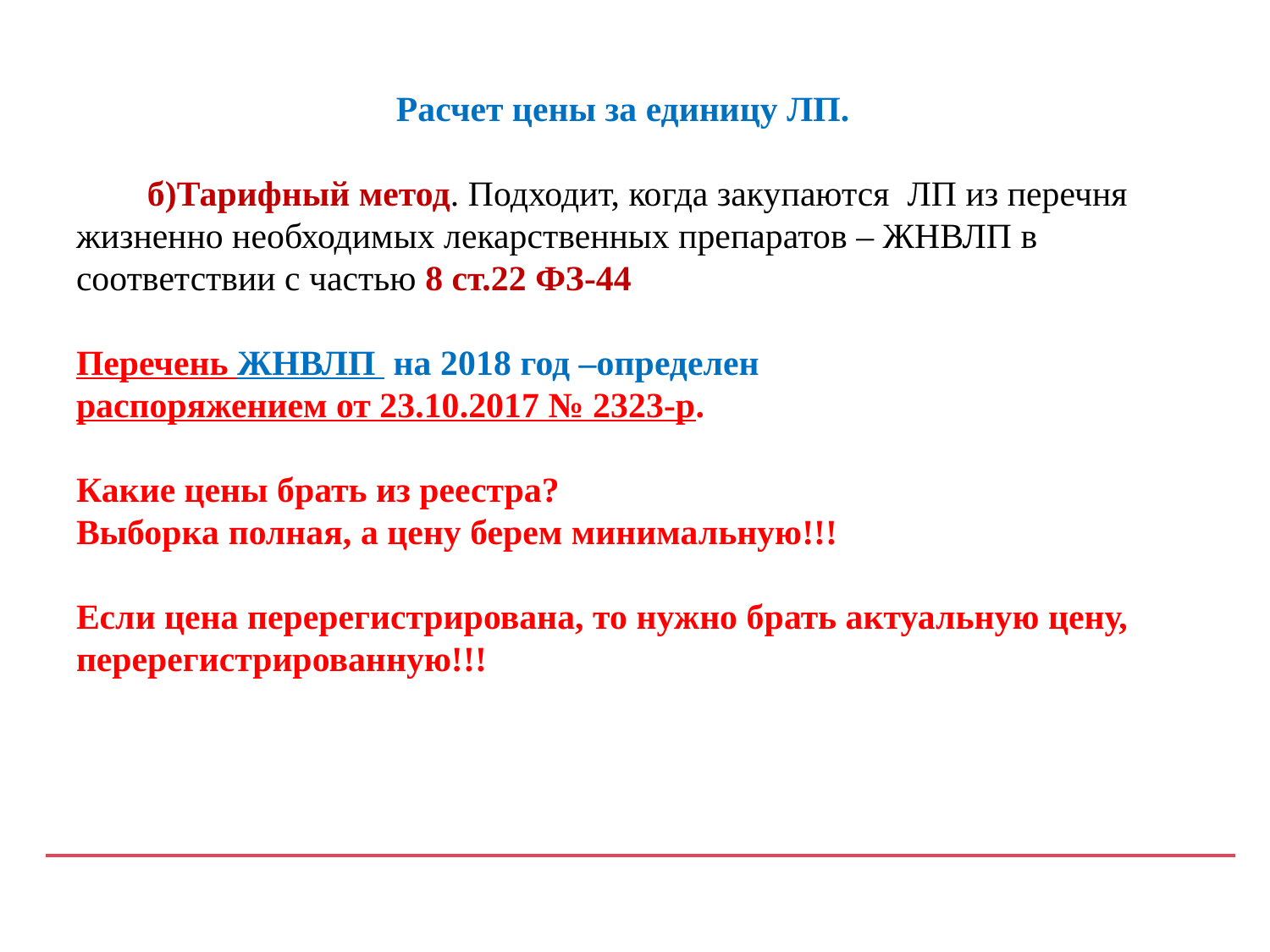

# Расчет цены за единицу ЛП. б)Тарифный метод. Подходит, когда закупаются  ЛП из перечня жизненно необходимых лекарственных препаратов – ЖНВЛП в соответствии с частью 8 ст.22 ФЗ-44 Перечень ЖНВЛП  на 2018 год –определен  распоряжением от 23.10.2017 № 2323-р. Какие цены брать из реестра? Выборка полная, а цену берем минимальную!!! Если цена перерегистрирована, то нужно брать актуальную цену, перерегистрированную!!!